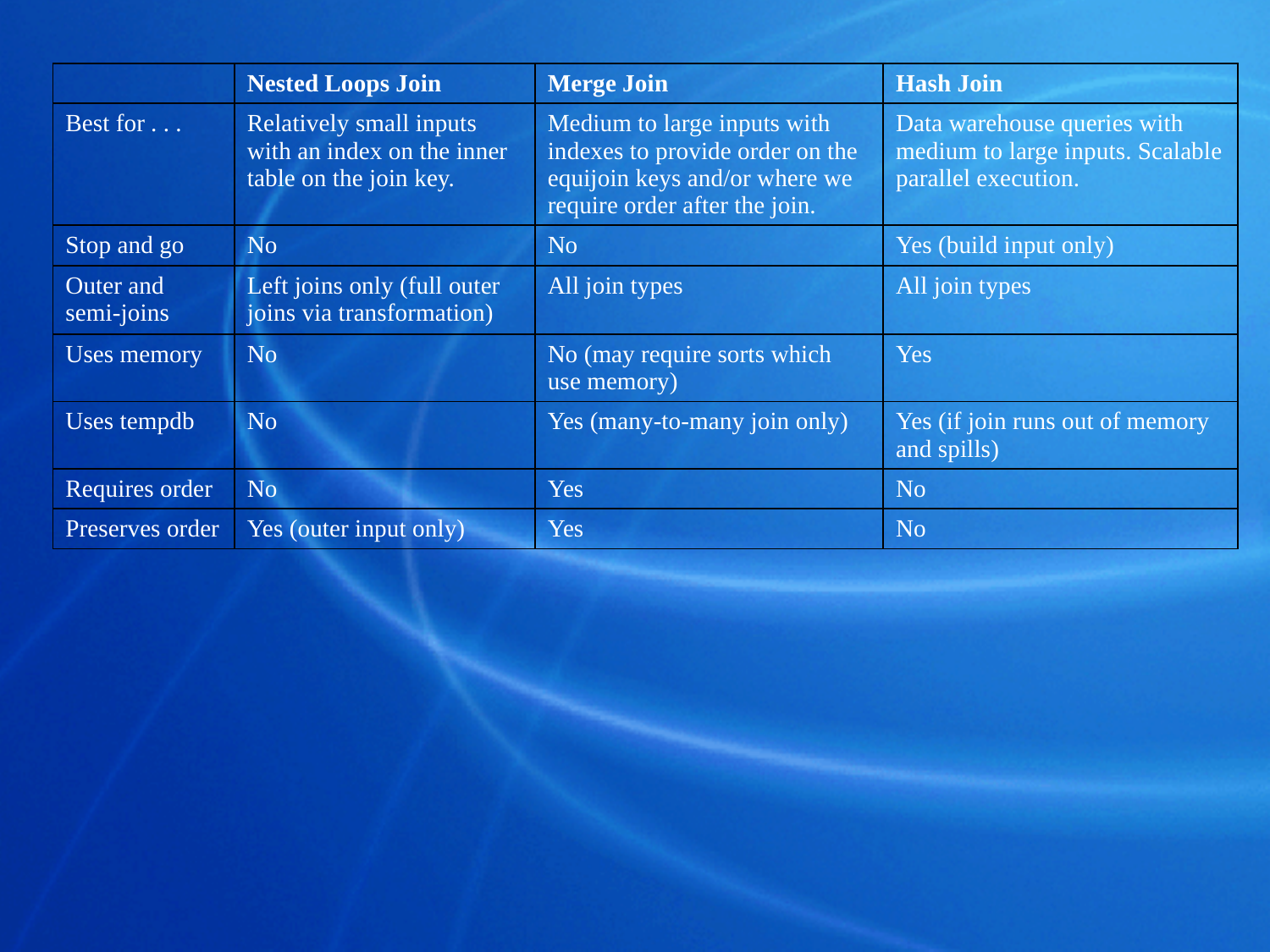

|  | Nested Loops Join | Merge Join | Hash Join |
| --- | --- | --- | --- |
| Best for . . . | Relatively small inputs with an index on the inner table on the join key. | Medium to large inputs with indexes to provide order on the equijoin keys and/or where we require order after the join. | Data warehouse queries with medium to large inputs. Scalable parallel execution. |
| Stop and go | No | No | Yes (build input only) |
| Outer and semi-joins | Left joins only (full outer joins via transformation) | All join types | All join types |
| Uses memory | No | No (may require sorts which use memory) | Yes |
| Uses tempdb | No | Yes (many-to-many join only) | Yes (if join runs out of memory and spills) |
| Requires order | No | Yes | No |
| Preserves order | Yes (outer input only) | Yes | No |